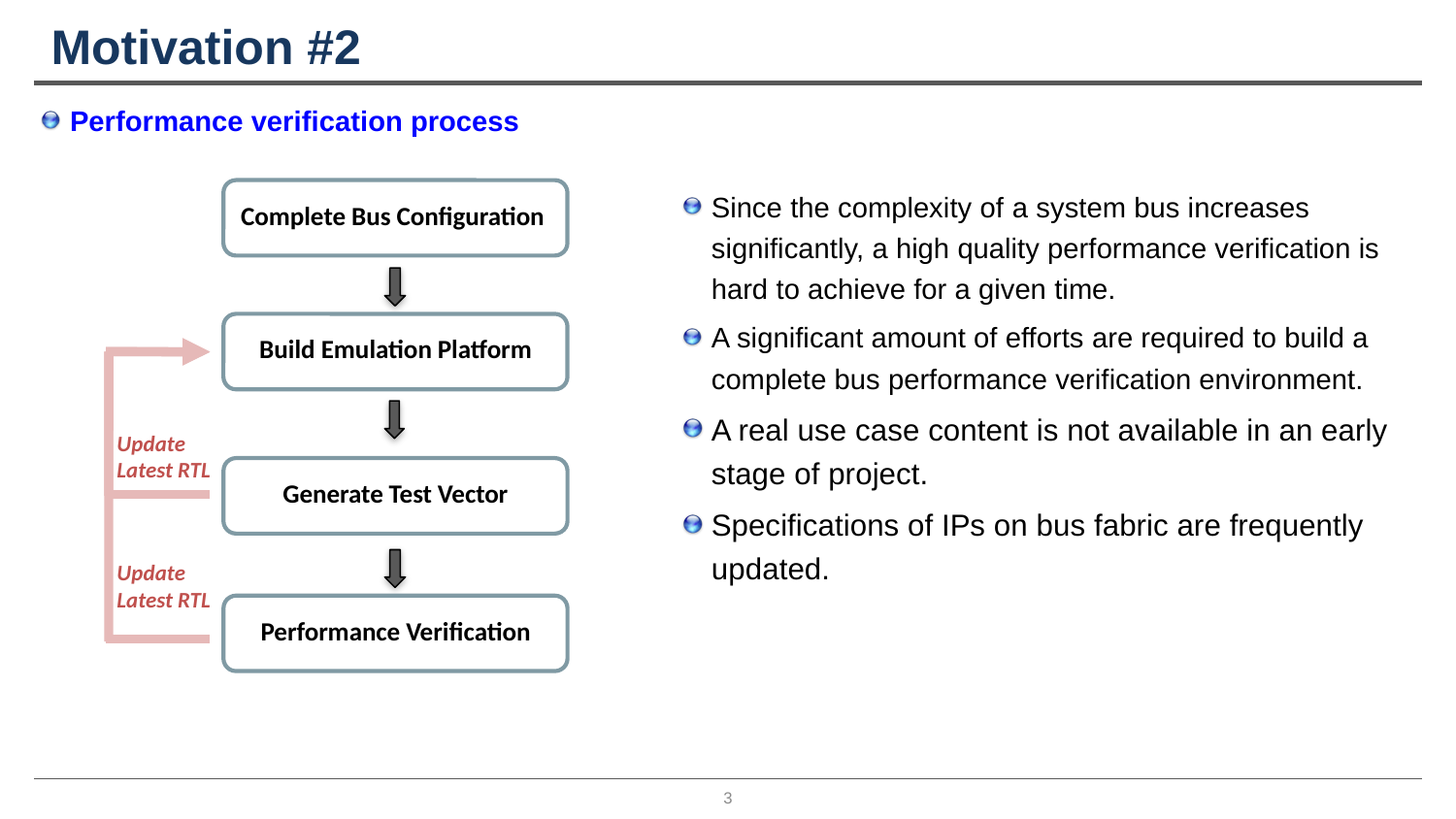

# Motivation #2
Performance verification process
Since the complexity of a system bus increases significantly, a high quality performance verification is hard to achieve for a given time.
A significant amount of efforts are required to build a complete bus performance verification environment.
A real use case content is not available in an early stage of project.
Specifications of IPs on bus fabric are frequently updated.
Complete Bus Configuration

Build Emulation Platform

Update Latest RTL
Generate Test Vector
Update Latest RTL

Performance Verification
3